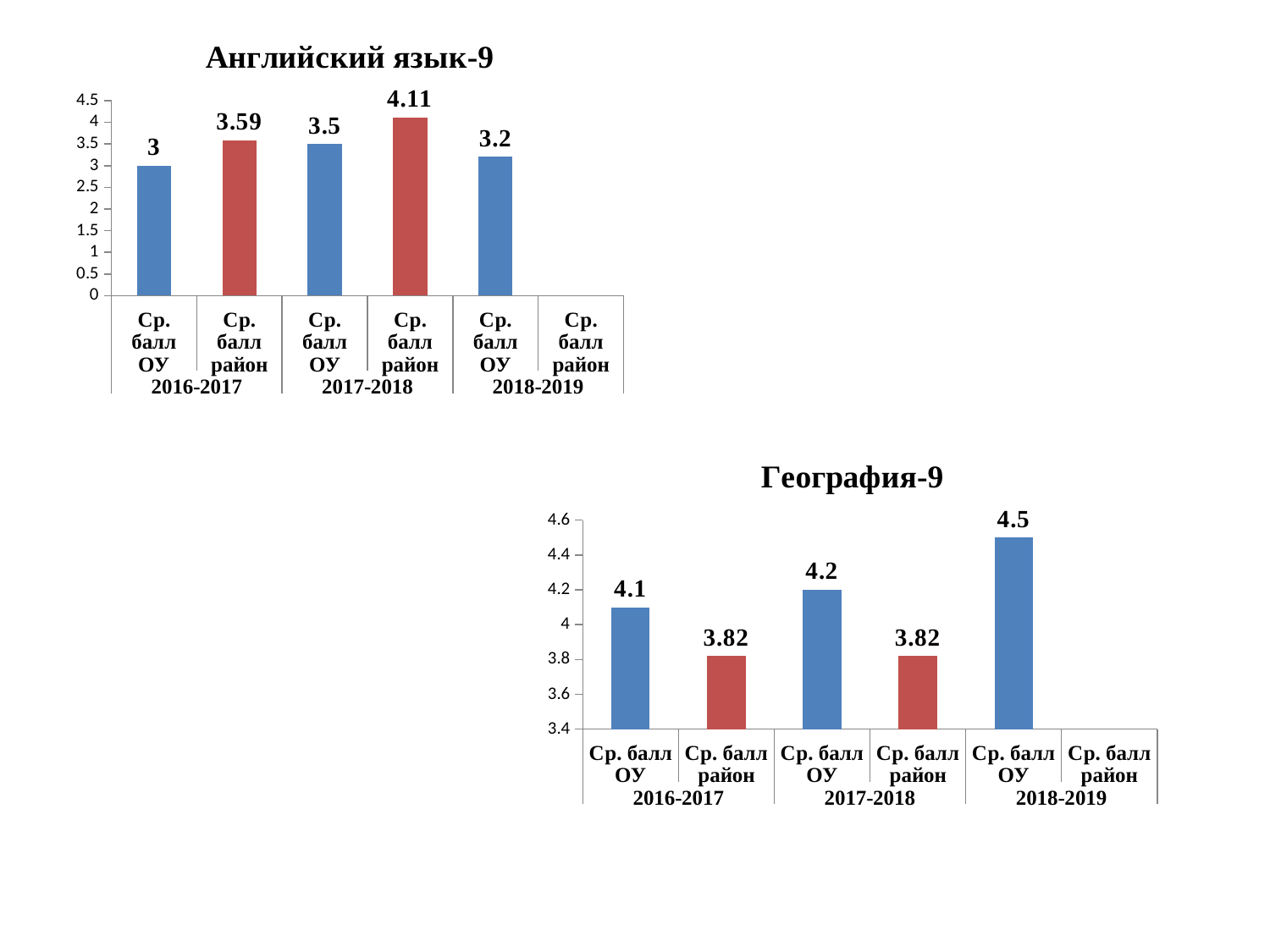

### Chart: Английский язык-9

| Category | Английский язык |
|---|---|
| Ср. балл ОУ | 3.0 |
| Ср. балл район | 3.59 |
| Ср. балл ОУ | 3.5 |
| Ср. балл район | 4.11 |
| Ср. балл ОУ | 3.2 |
| Ср. балл район | None |

### Chart: География-9

| Category | География |
|---|---|
| Ср. балл ОУ | 4.1 |
| Ср. балл район | 3.82 |
| Ср. балл ОУ | 4.2 |
| Ср. балл район | 3.82 |
| Ср. балл ОУ | 4.5 |
| Ср. балл район | None |